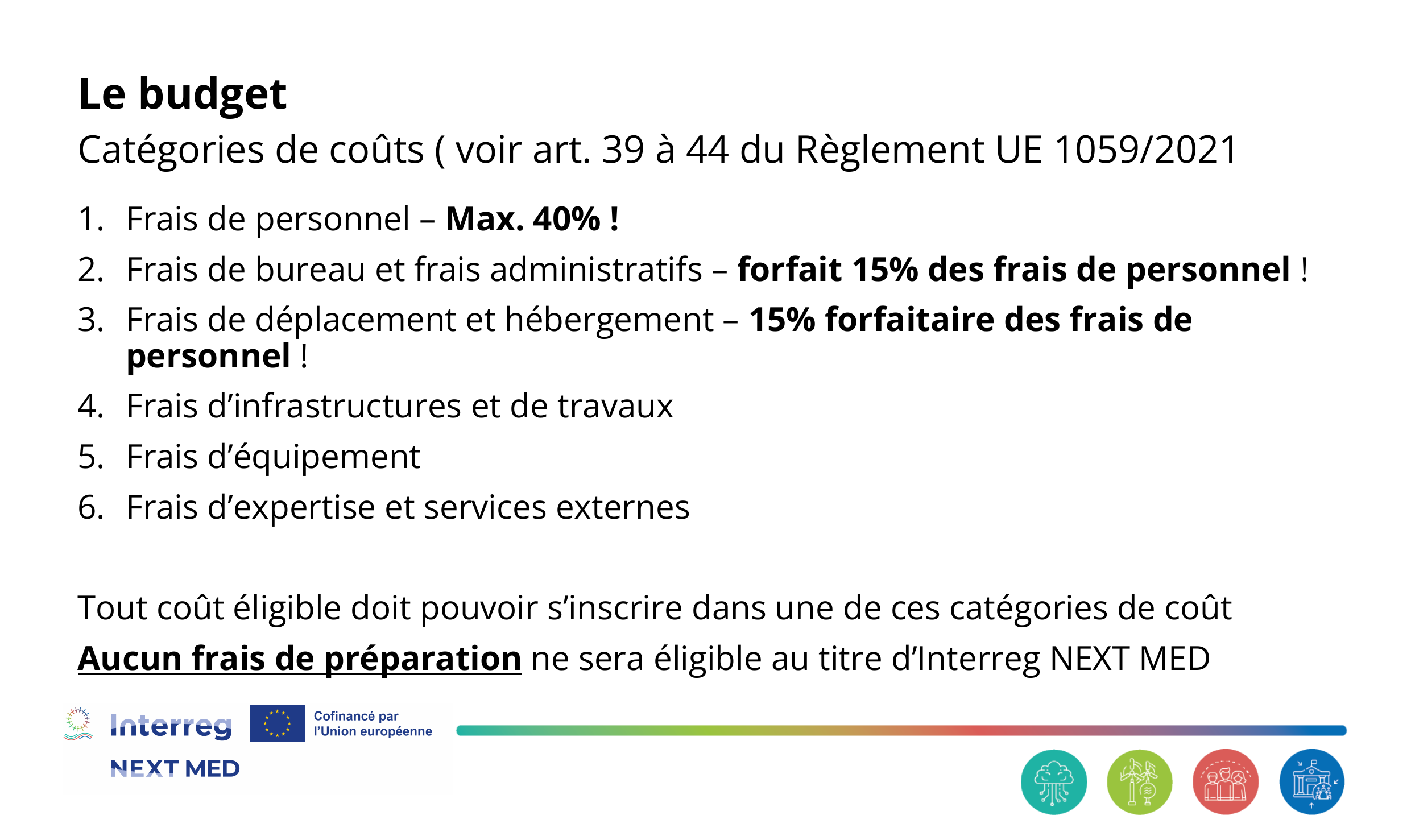

# Le budget
Catégories de coûts ( voir art. 39 à 44 du Règlement UE 1059/2021
Frais de personnel – Max. 40% !
Frais de bureau et frais administratifs – forfait 15% des frais de personnel !
Frais de déplacement et hébergement – 15% forfaitaire des frais de personnel !
Frais d’infrastructures et de travaux
Frais d’équipement
Frais d’expertise et services externes

Tout coût éligible doit pouvoir s’inscrire dans une de ces catégories de coût
Aucun frais de préparation ne sera éligible au titre d’Interreg NEXT MED